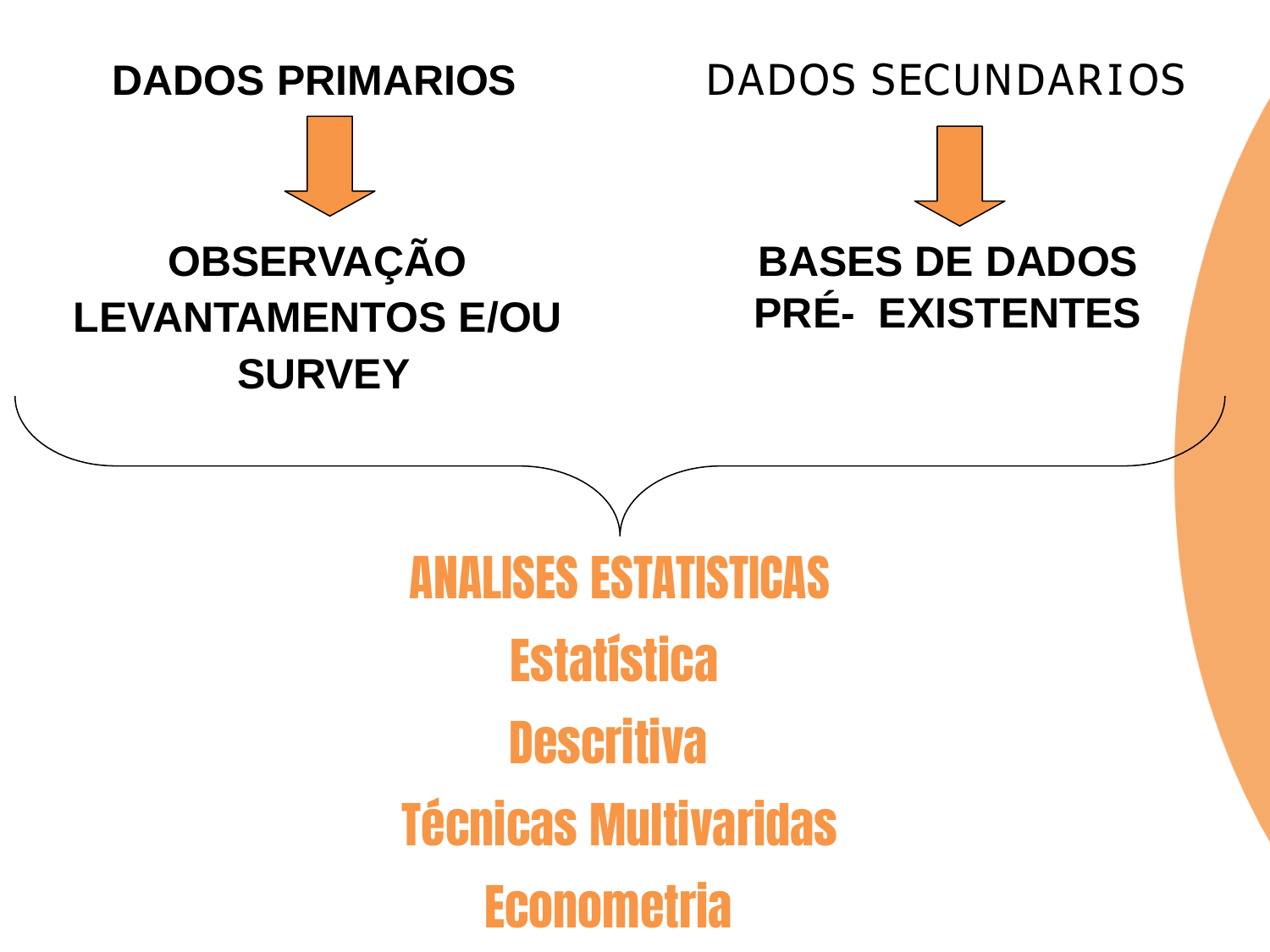

# DADOS PRIMARIOS
DADOS SECUNDARIOS

OBSERVAÇÃO  LEVANTAMENTOS E/OU  SURVEY
BASES DE DADOS
PRÉ-  EXISTENTES

ANALISES ESTATISTICAS
Estatística
Descritiva
Técnicas Multivaridas
Econometria
Psicometria, etc. . .